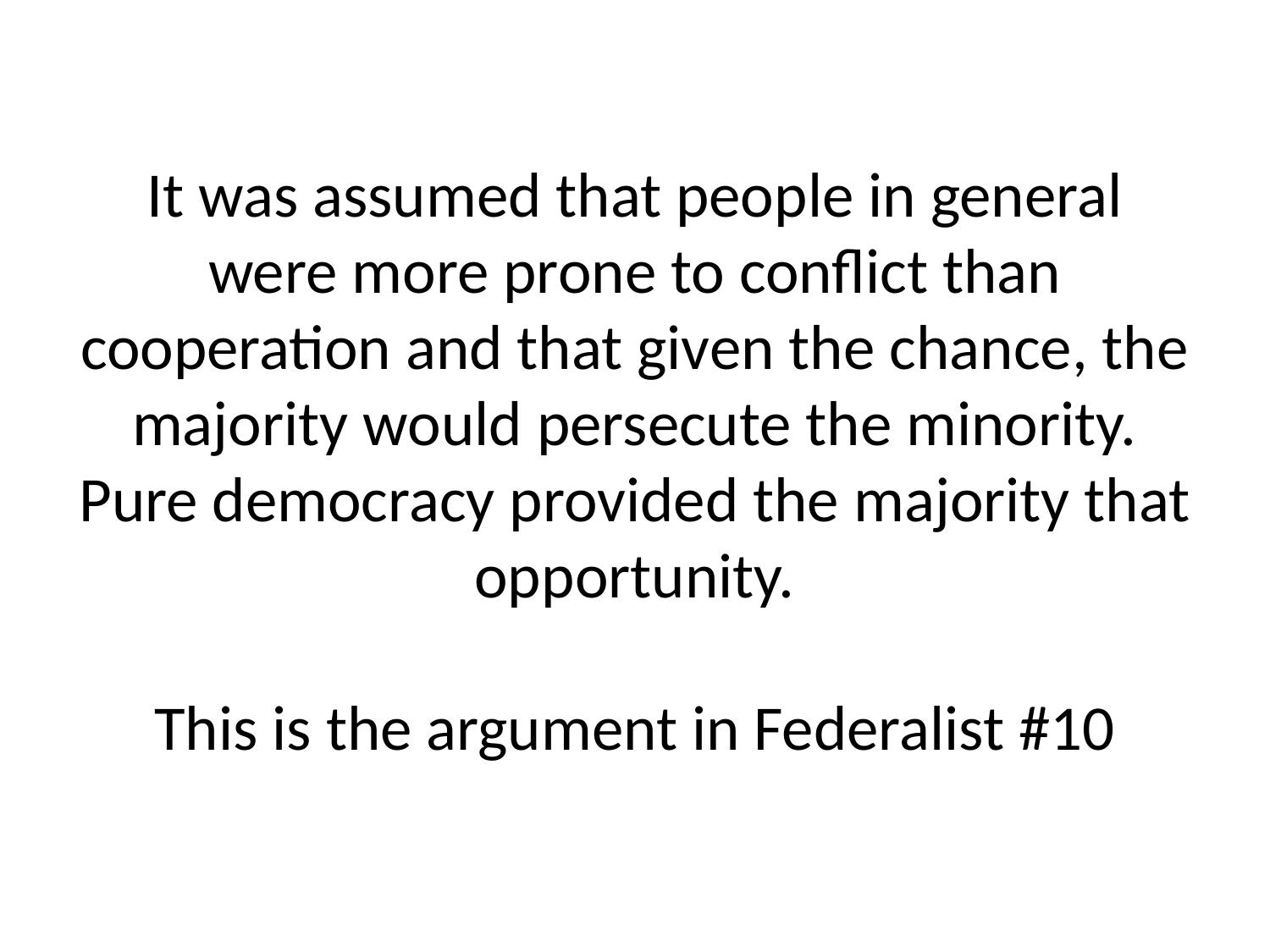

# It was assumed that people in general were more prone to conflict than cooperation and that given the chance, the majority would persecute the minority. Pure democracy provided the majority that opportunity. This is the argument in Federalist #10